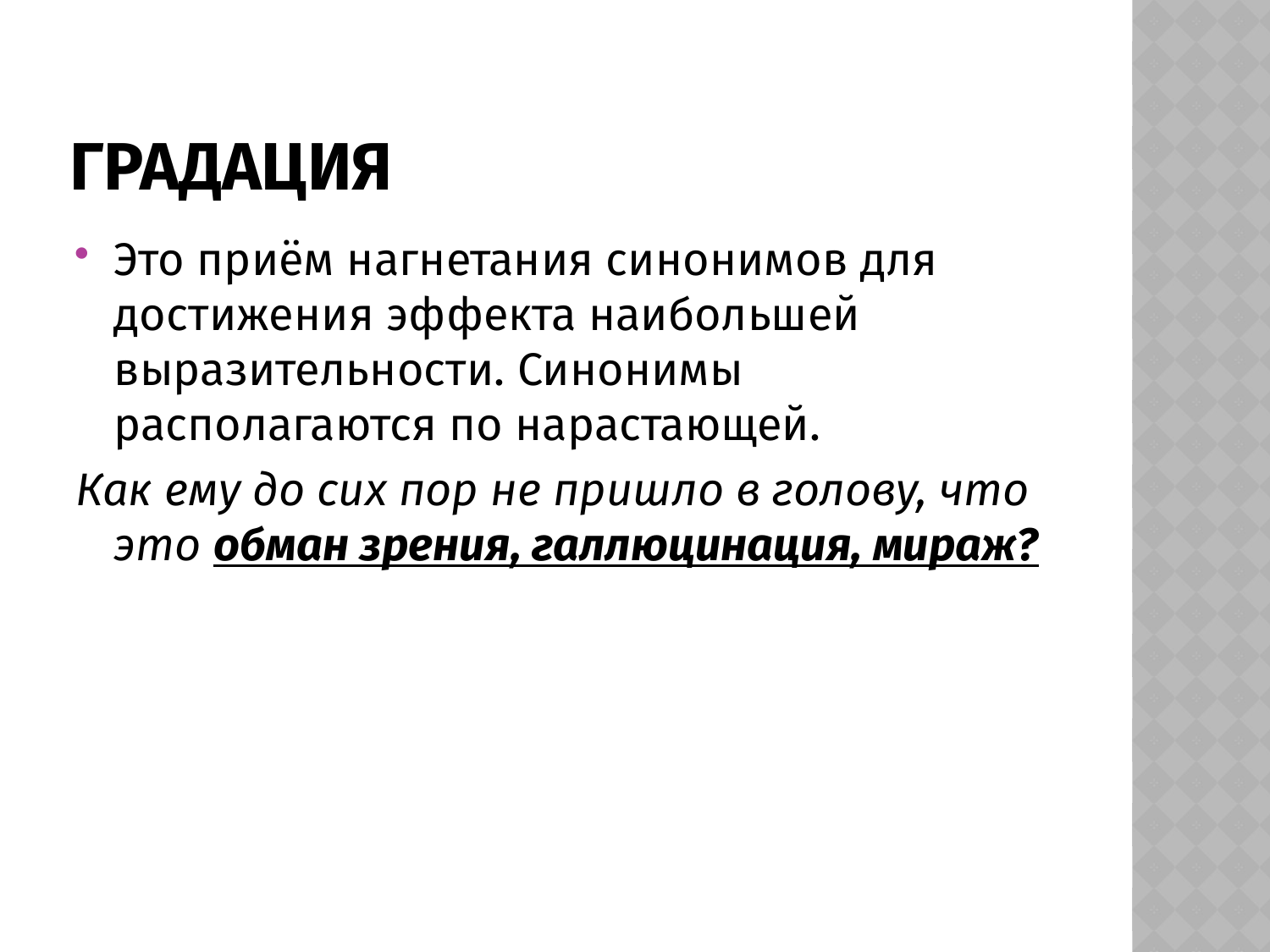

# Градация
Это приём нагнетания синонимов для достижения эффекта наибольшей выразительности. Синонимы располагаются по нарастающей.
Как ему до сих пор не пришло в голову, что это обман зрения, галлюцинация, мираж?